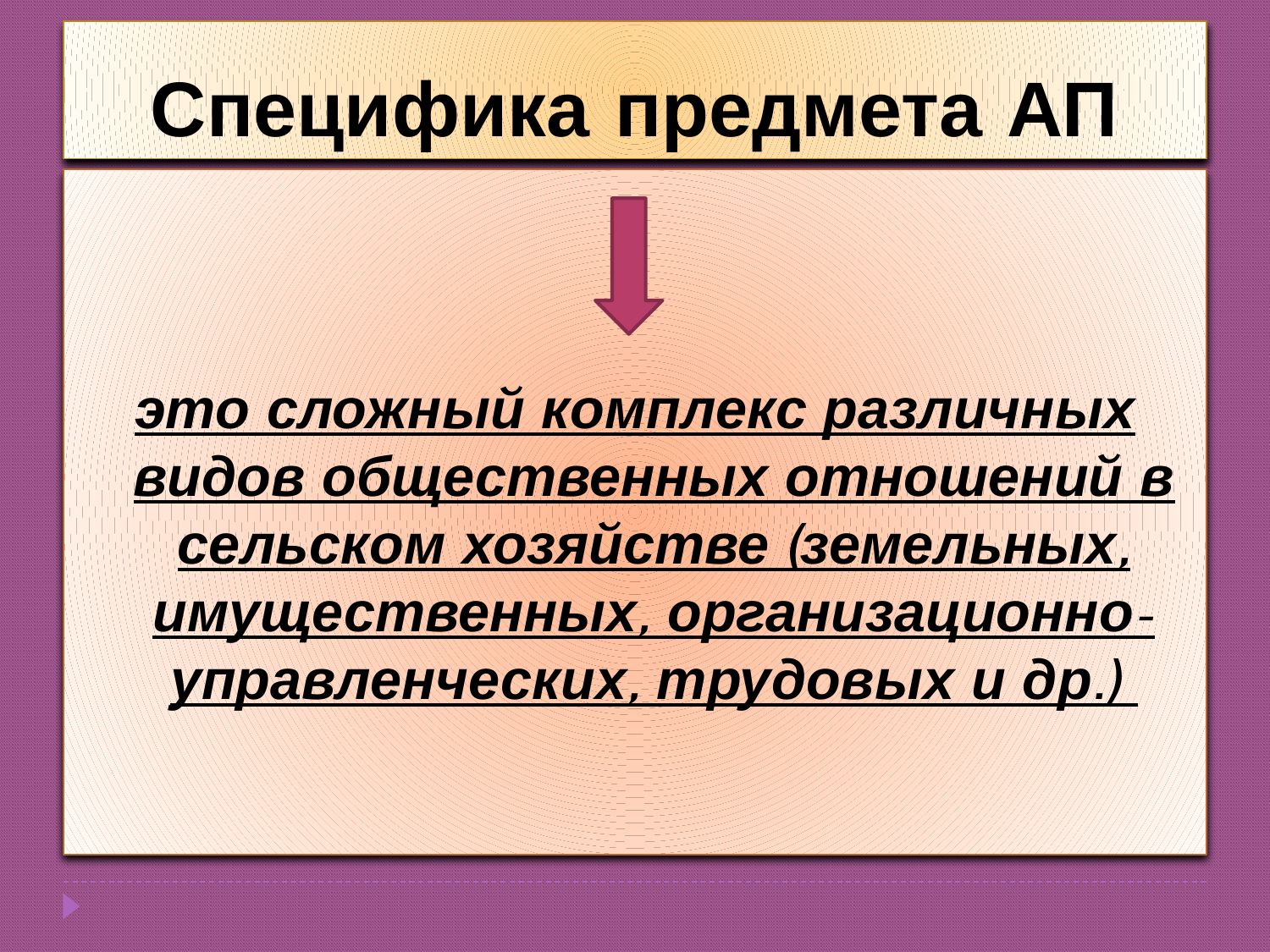

# Специфика предмета АП

это сложный комплекс различных видов общественных отношений в сельском хозяйстве (земельных, имущественных, организационно-управленческих, трудовых и др.)